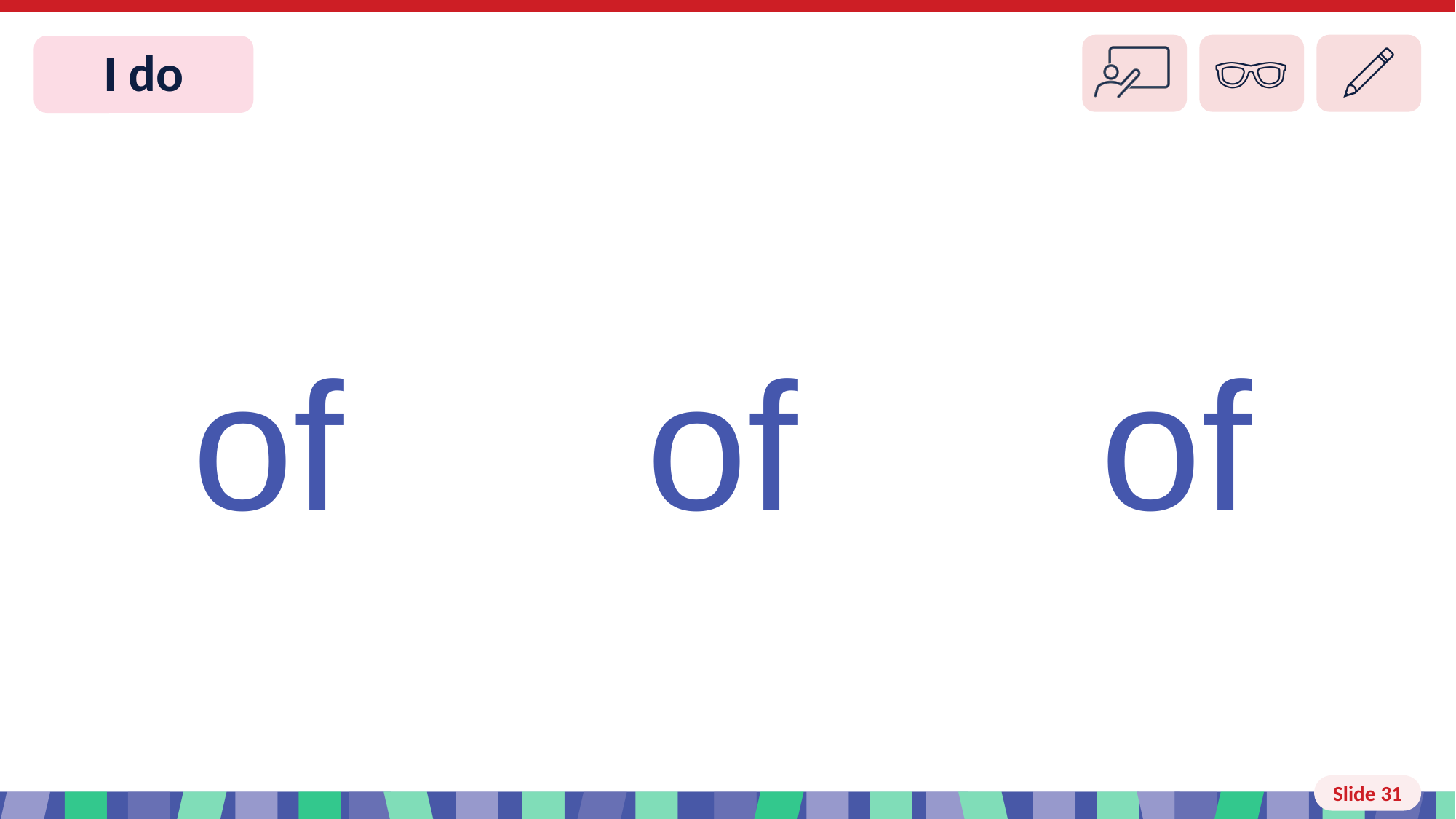

Slide 31 I do
of      of      of